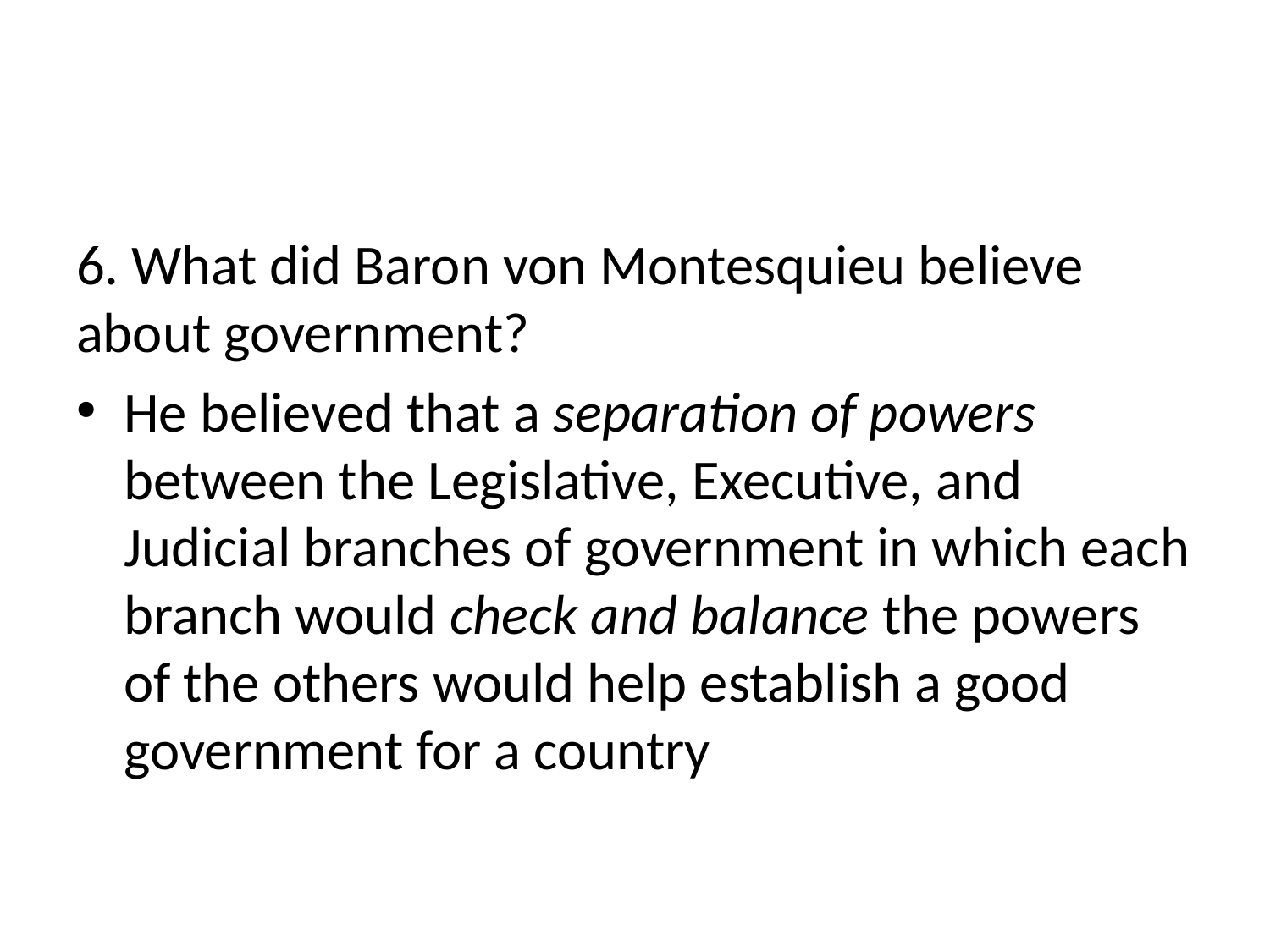

#
6. What did Baron von Montesquieu believe about government?
He believed that a separation of powers between the Legislative, Executive, and Judicial branches of government in which each branch would check and balance the powers of the others would help establish a good government for a country